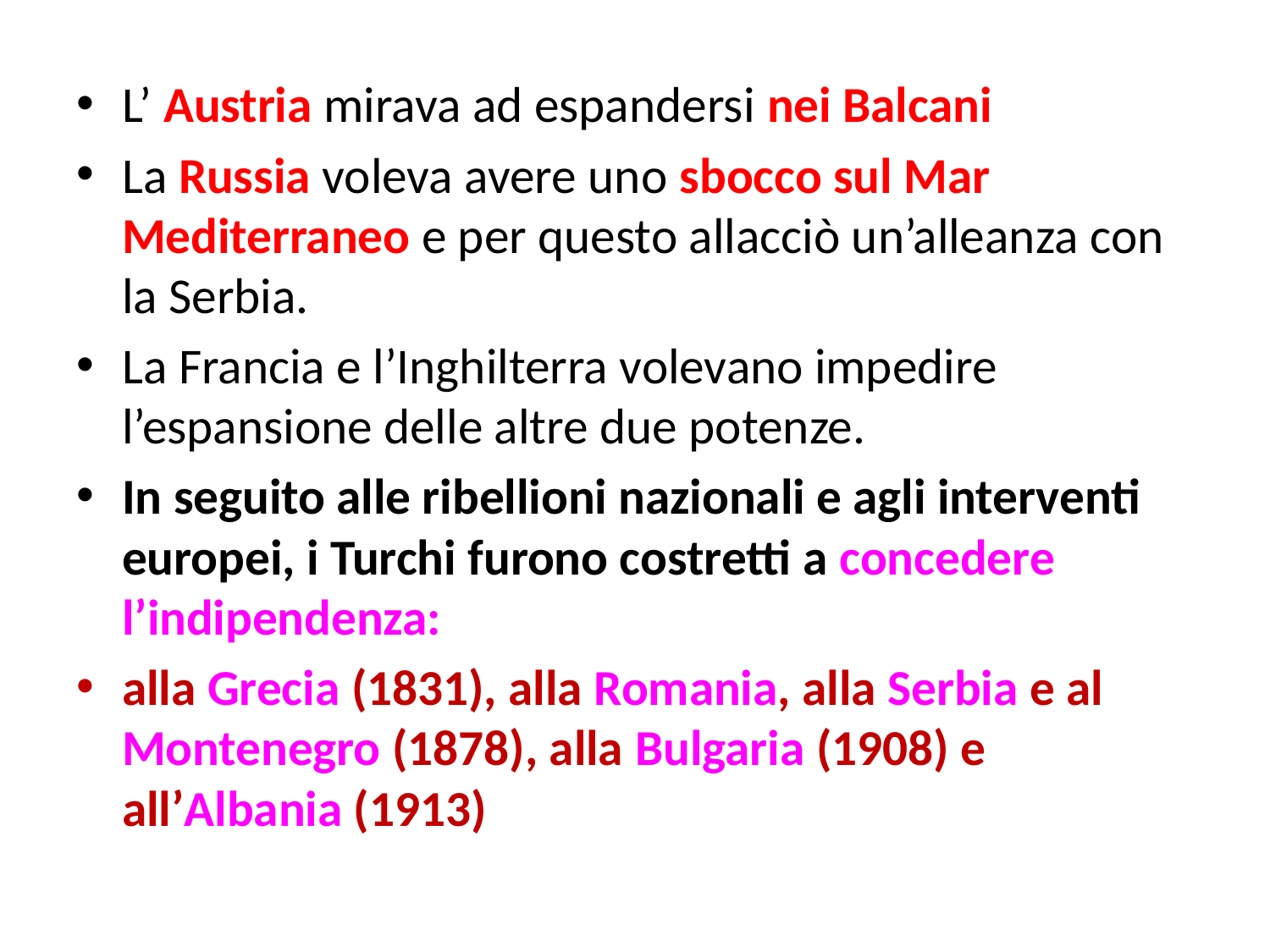

L’ Austria mirava ad espandersi nei Balcani
La Russia voleva avere uno sbocco sul Mar Mediterraneo e per questo allacciò un’alleanza con la Serbia.
La Francia e l’Inghilterra volevano impedire l’espansione delle altre due potenze.
In seguito alle ribellioni nazionali e agli interventi europei, i Turchi furono costretti a concedere l’indipendenza:
alla Grecia (1831), alla Romania, alla Serbia e al Montenegro (1878), alla Bulgaria (1908) e all’Albania (1913)